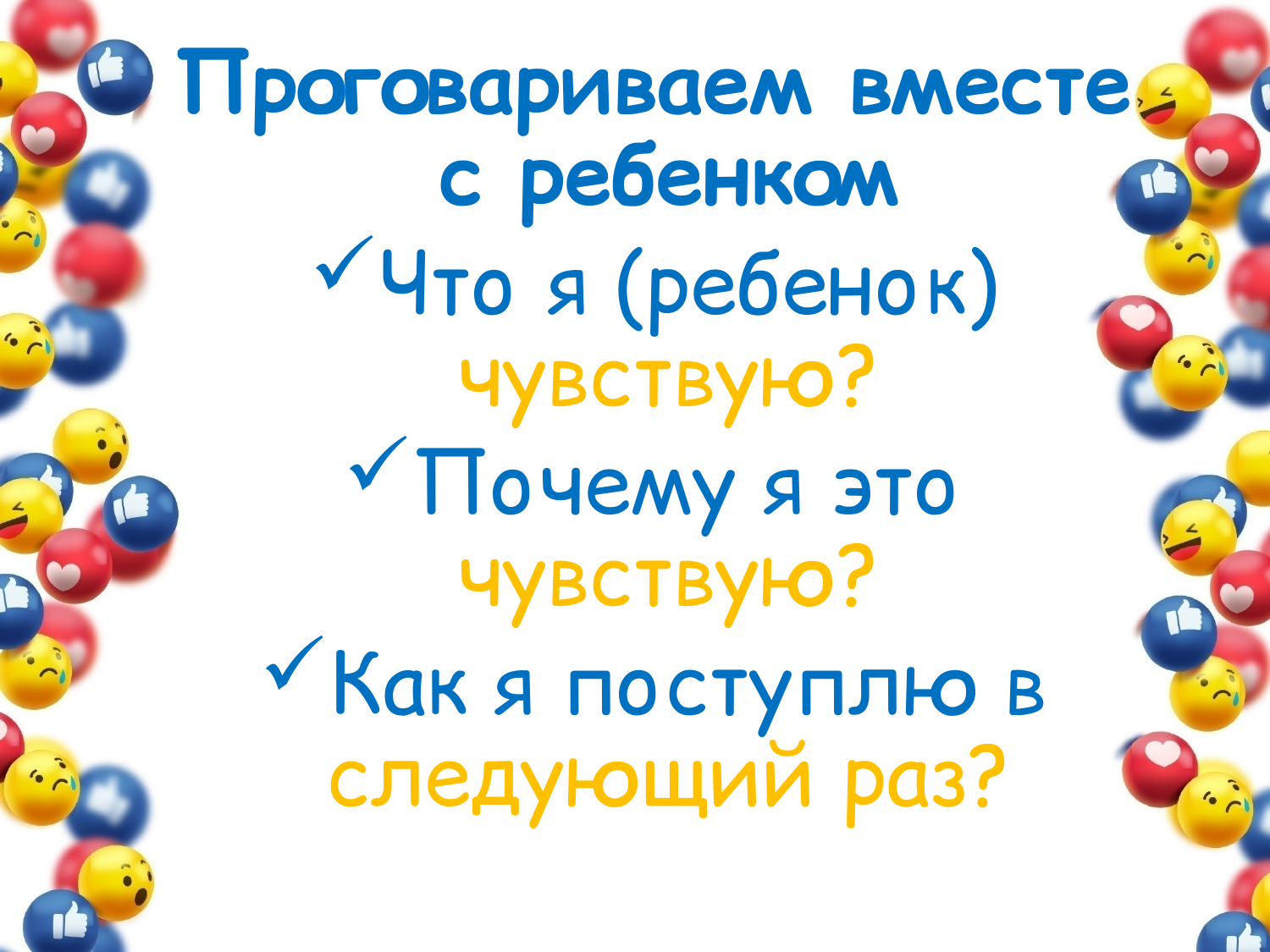

Проговариваем вместе с ребенком
Что я (ребенок) чувствую?
Почему я это чувствую?
Как я поступлю в следующий раз?